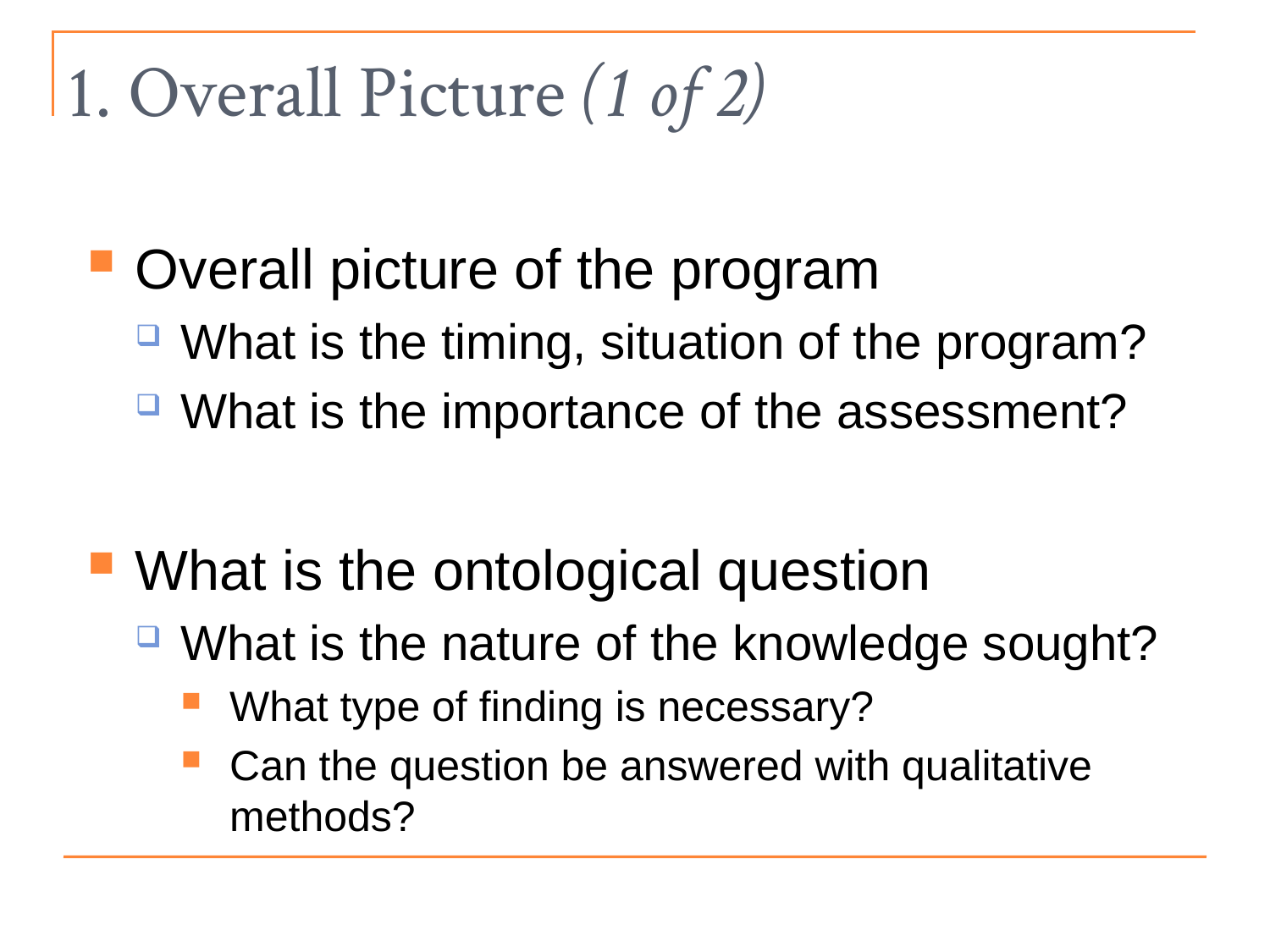

# 1. Overall Picture (1 of 2)
Overall picture of the program
What is the timing, situation of the program?
What is the importance of the assessment?

What is the ontological question
What is the nature of the knowledge sought?
What type of finding is necessary?
Can the question be answered with qualitative methods?